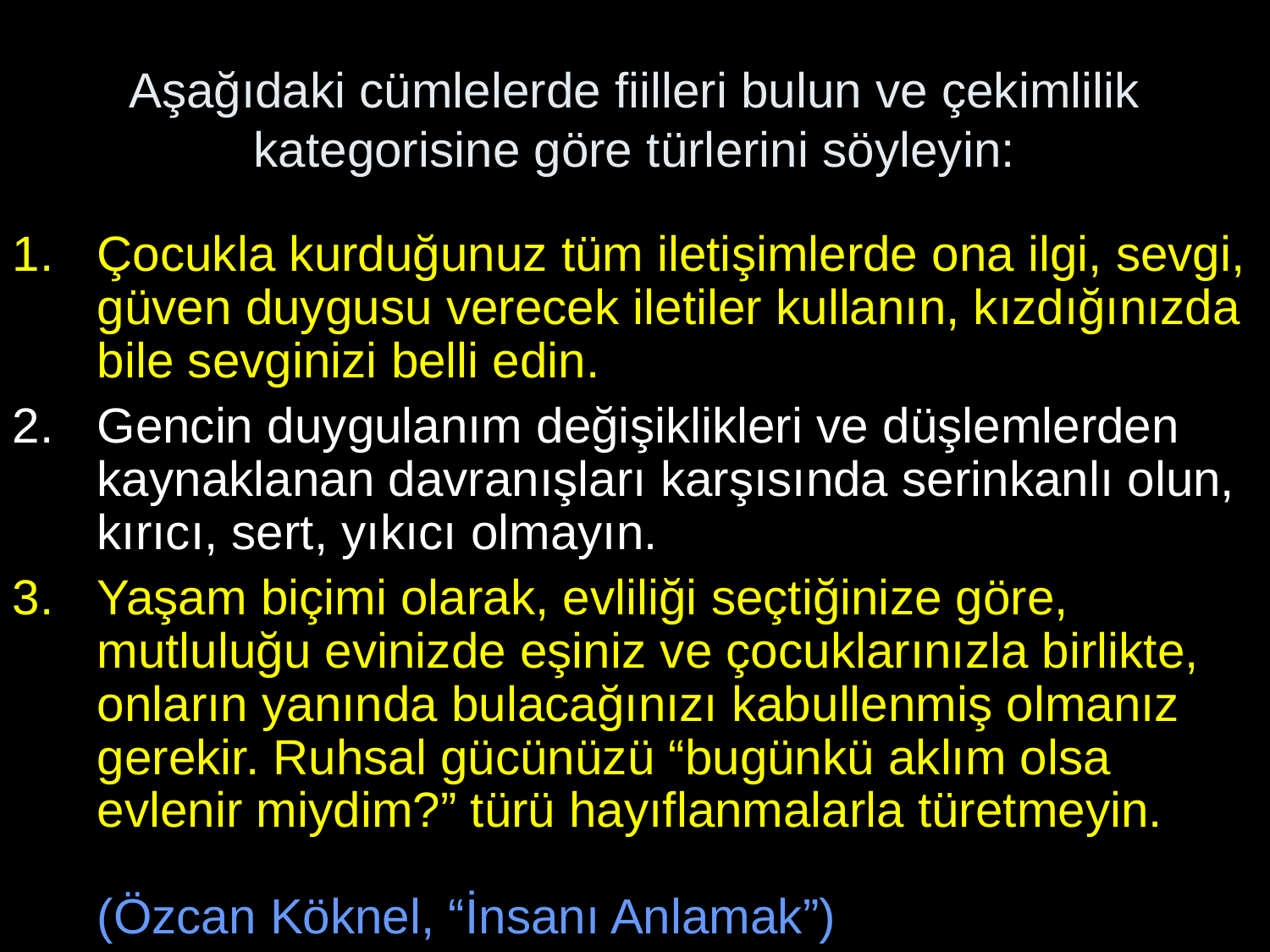

# Aşağıdaki cümlelerde fiilleri bulun ve çekimlilik kategorisine göre türlerini söyleyin:
Çocukla kurduğunuz tüm iletişimlerde ona ilgi, sevgi, güven duygusu verecek iletiler kullanın, kızdığınızda bile sevginizi belli edin.
Gencin duygulanım değişiklikleri ve düşlemlerden kaynaklanan davranışları karşısında serinkanlı olun, kırıcı, sert, yıkıcı olmayın.
Yaşam biçimi olarak, evliliği seçtiğinize göre, mutluluğu evinizde eşiniz ve çocuklarınızla birlikte, onların yanında bulacağınızı kabullenmiş olmanız gerekir. Ruhsal gücünüzü “bugünkü aklım olsa evlenir miydim?” türü hayıflanmalarla türetmeyin.
(Özcan Köknel, “İnsanı Anlamak”)